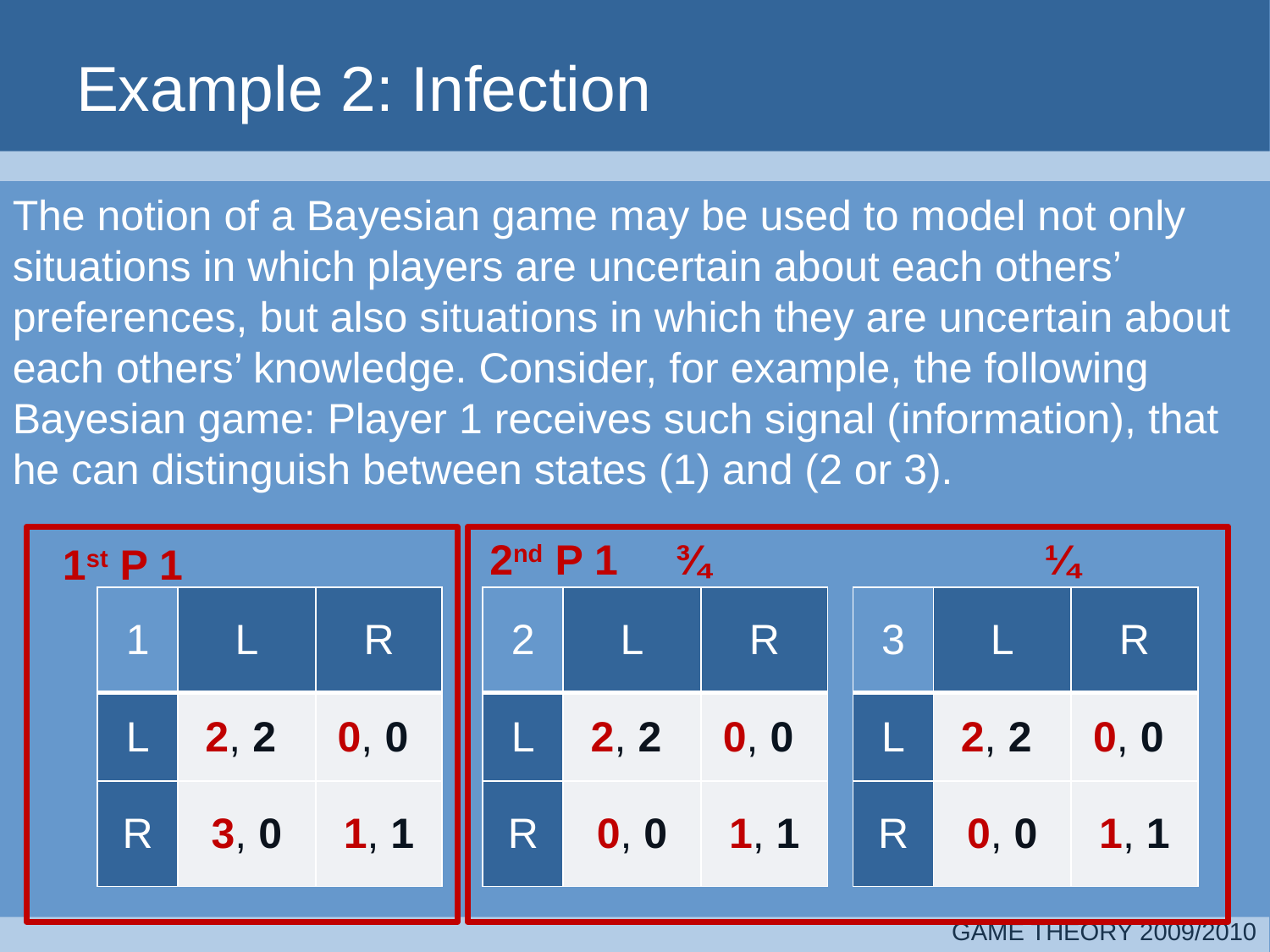

# Example 2: Infection
The notion of a Bayesian game may be used to model not only situations in which players are uncertain about each others’ preferences, but also situations in which they are uncertain about each others’ knowledge. Consider, for example, the following Bayesian game: Player 1 receives such signal (information), that he can distinguish between states (1) and (2 or 3).

2nd P 1
¾
¼
1st P 1
| 1 | L | R |
| --- | --- | --- |
| L | 2, 2 | 0, 0 |
| R | 3, 0 | 1, 1 |
| 2 | L | R |
| --- | --- | --- |
| L | 2, 2 | 0, 0 |
| R | 0, 0 | 1, 1 |
| 3 | L | R |
| --- | --- | --- |
| L | 2, 2 | 0, 0 |
| R | 0, 0 | 1, 1 |
GAME THEORY 2009/2010